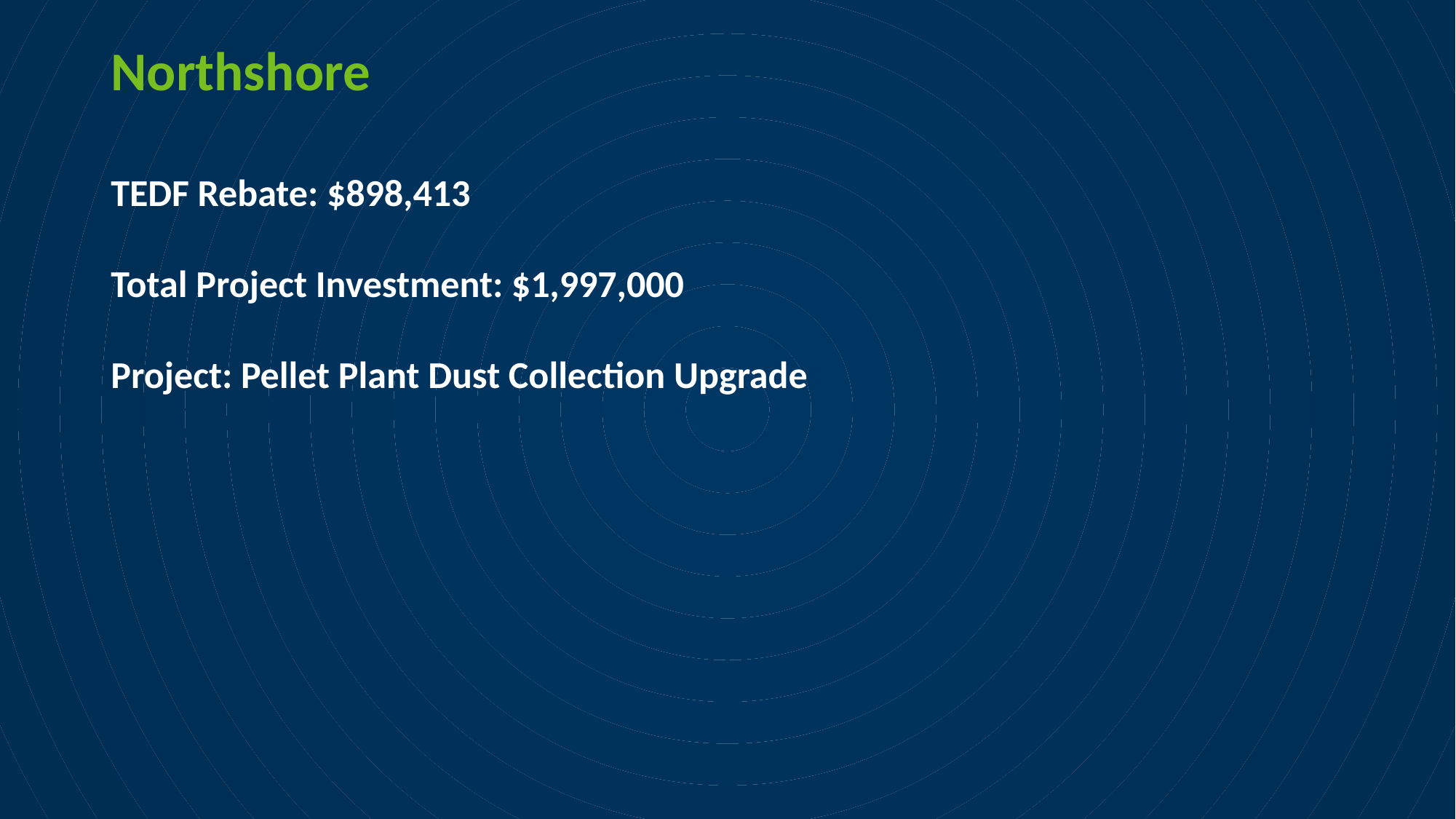

# Northshore
TEDF Rebate: $898,413

Total Project Investment: $1,997,000

Project: Pellet Plant Dust Collection Upgrade